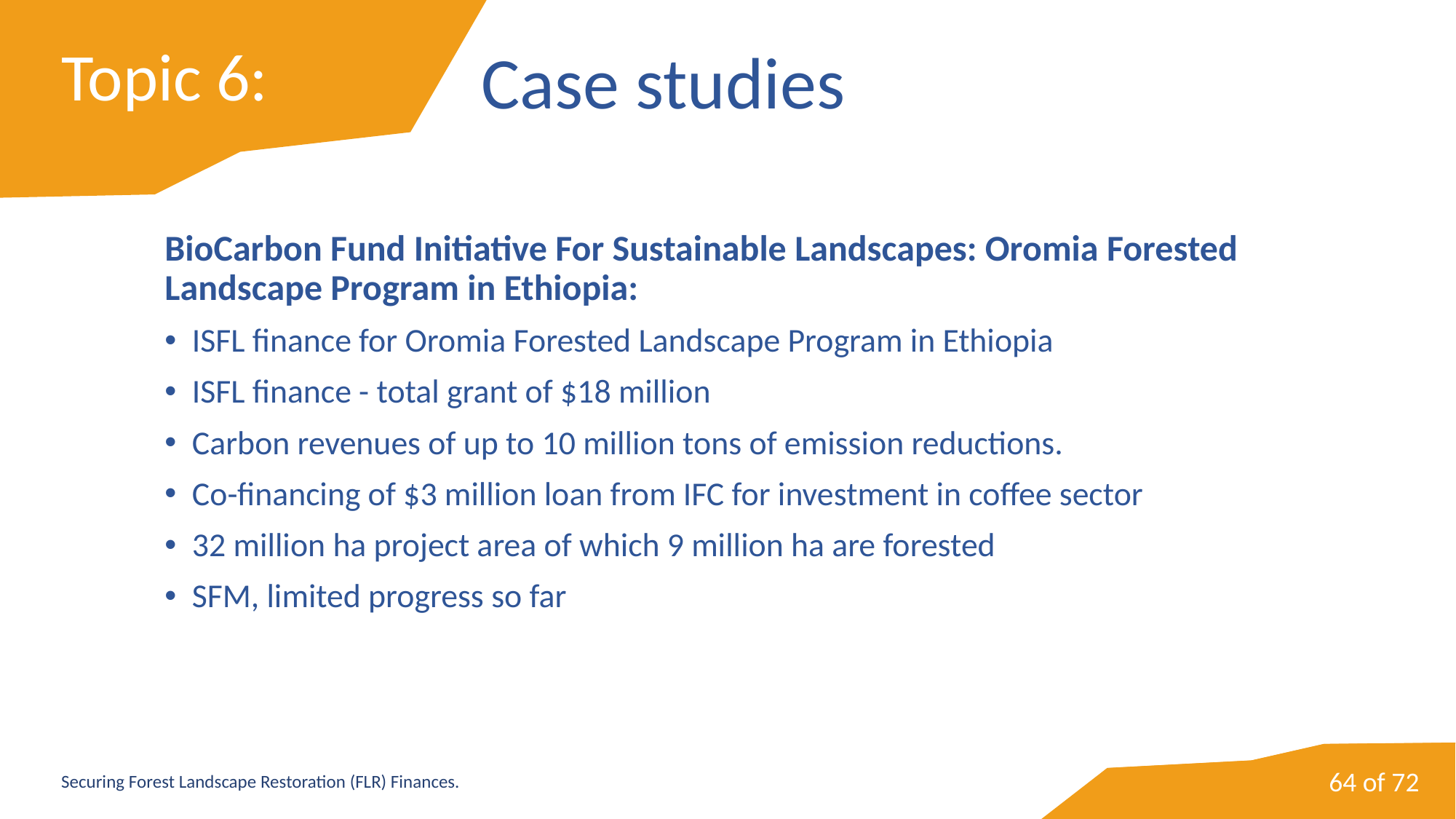

# Topic 6:
Case studies
BioCarbon Fund Initiative For Sustainable Landscapes: Oromia Forested Landscape Program in Ethiopia:
ISFL finance for Oromia Forested Landscape Program in Ethiopia
ISFL finance - total grant of $18 million
Carbon revenues of up to 10 million tons of emission reductions.
Co-financing of $3 million loan from IFC for investment in coffee sector
32 million ha project area of which 9 million ha are forested
SFM, limited progress so far

64 of 72

Securing Forest Landscape Restoration (FLR) Finances.